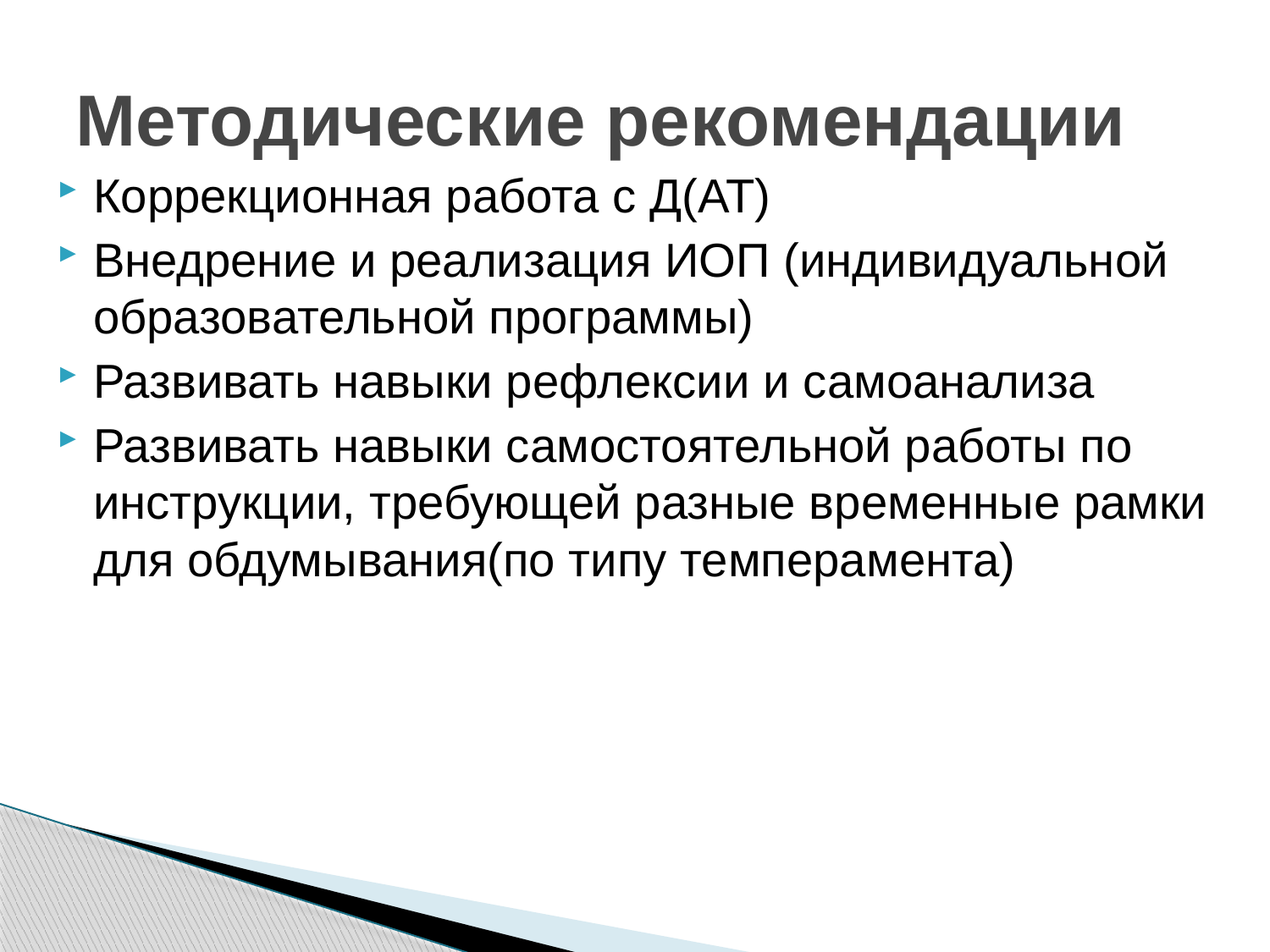

# Методические рекомендации
Коррекционная работа с Д(АТ)
Внедрение и реализация ИОП (индивидуальной образовательной программы)
Развивать навыки рефлексии и самоанализа
Развивать навыки самостоятельной работы по инструкции, требующей разные временные рамки для обдумывания(по типу темперамента)